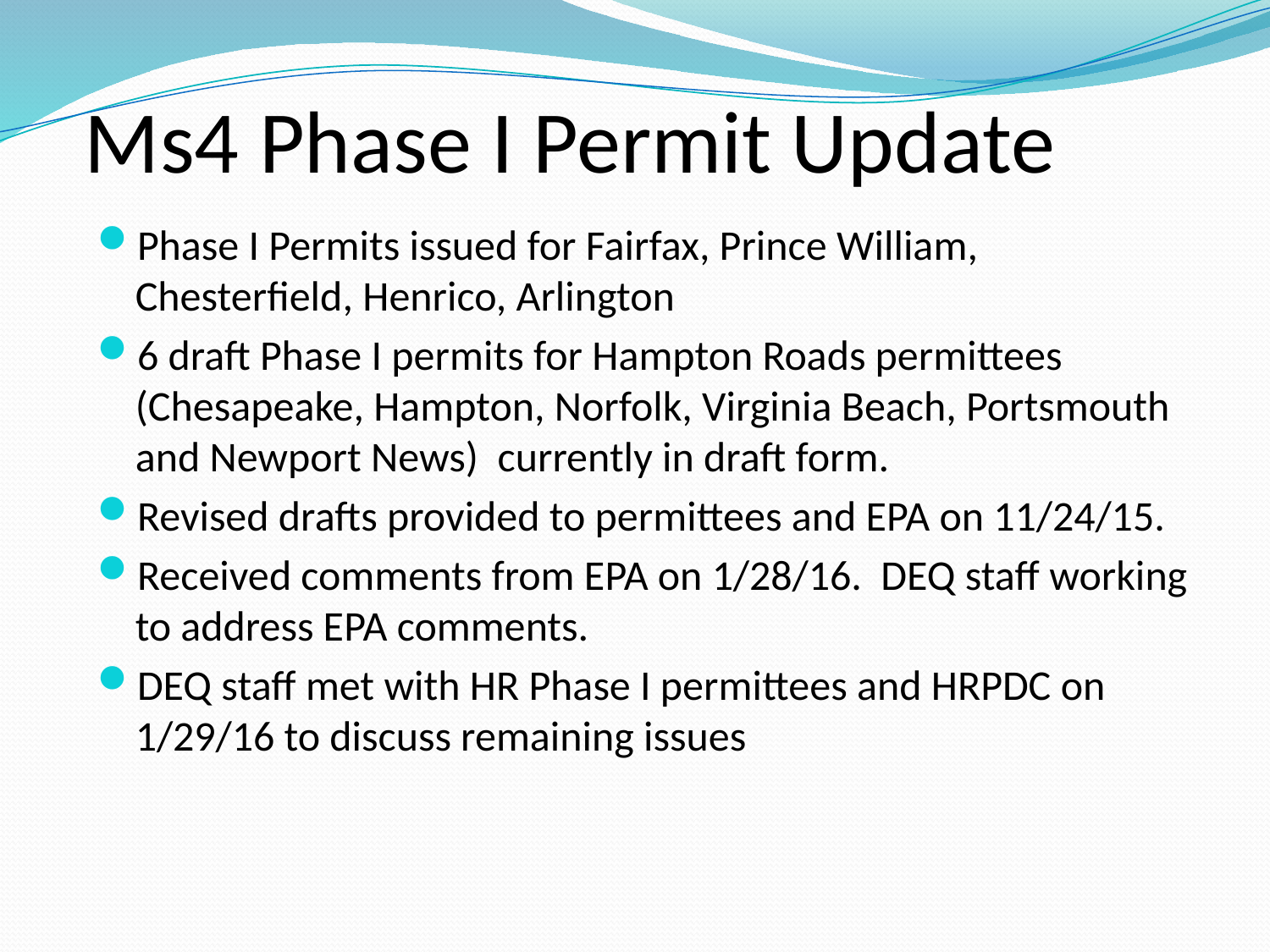

# Ms4 Phase I Permit Update
Phase I Permits issued for Fairfax, Prince William, Chesterfield, Henrico, Arlington
6 draft Phase I permits for Hampton Roads permittees (Chesapeake, Hampton, Norfolk, Virginia Beach, Portsmouth and Newport News)  currently in draft form.
Revised drafts provided to permittees and EPA on 11/24/15.
Received comments from EPA on 1/28/16.  DEQ staff working to address EPA comments.
DEQ staff met with HR Phase I permittees and HRPDC on 1/29/16 to discuss remaining issues